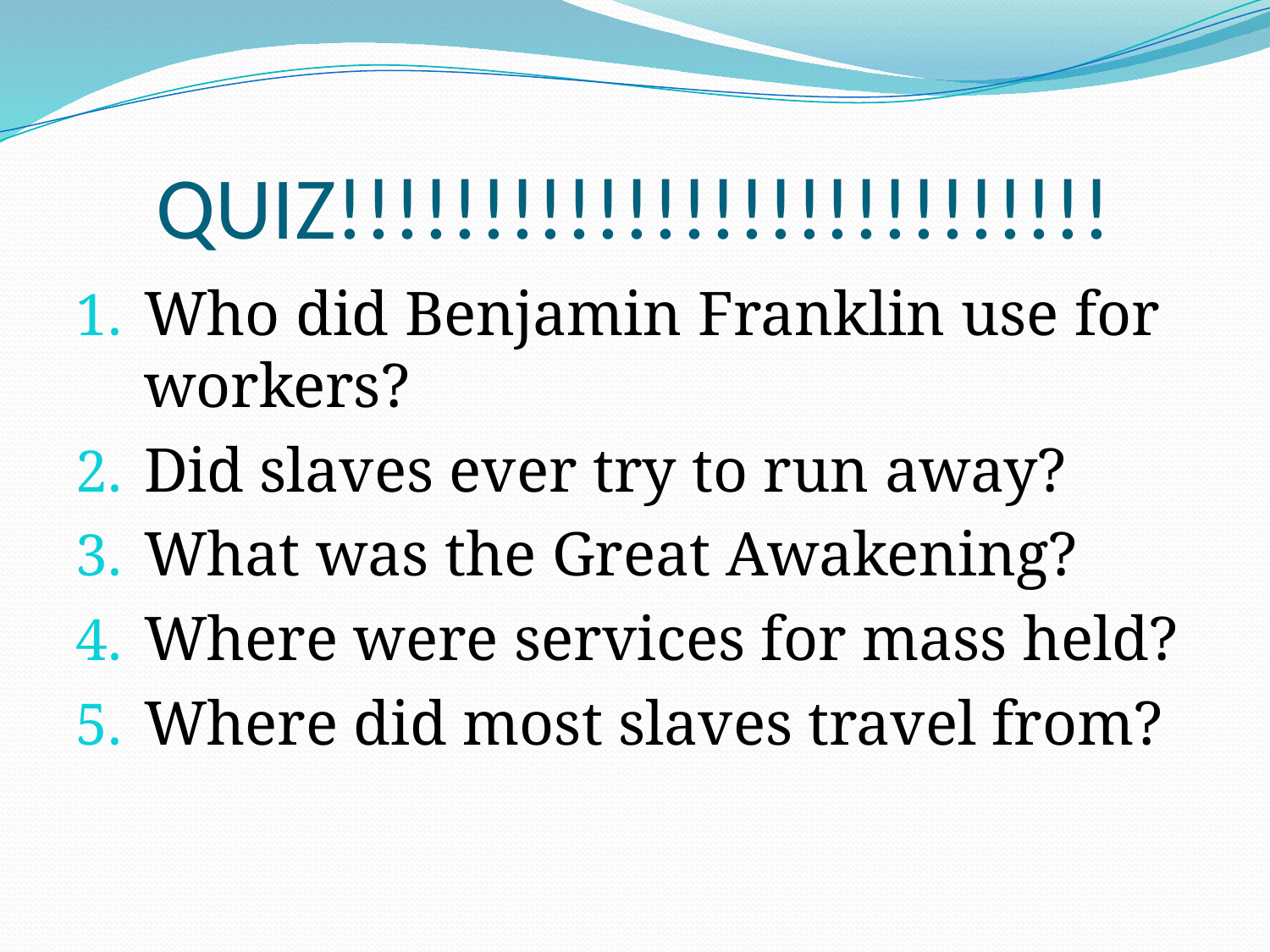

# QUIZ!!!!!!!!!!!!!!!!!!!!!!!!!!!
Who did Benjamin Franklin use for workers?
Did slaves ever try to run away?
What was the Great Awakening?
Where were services for mass held?
Where did most slaves travel from?